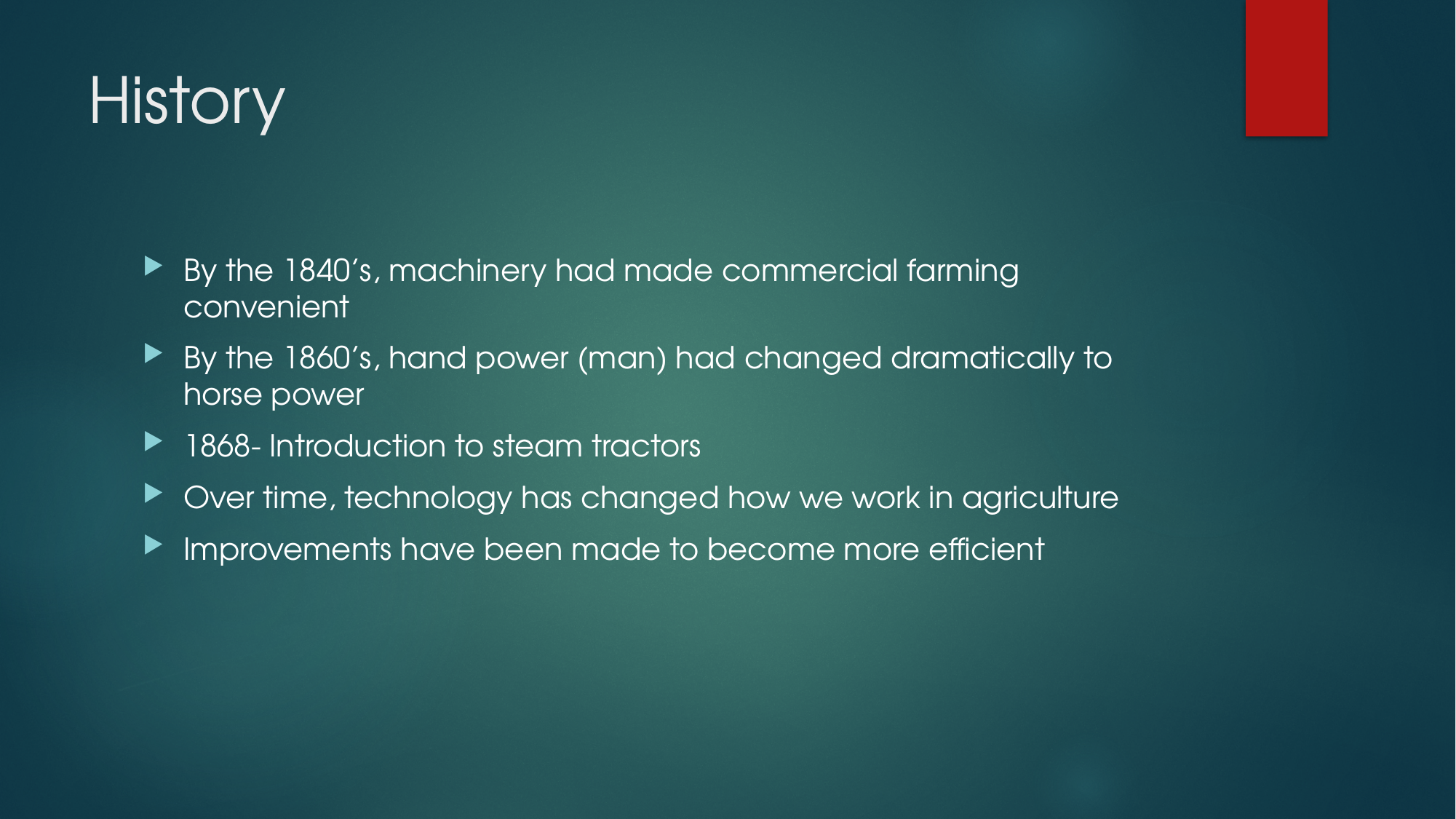

# History
By the 1840’s, machinery had made commercial farming convenient
By the 1860’s, hand power (man) had changed dramatically to horse power
1868- Introduction to steam tractors
Over time, technology has changed how we work in agriculture
Improvements have been made to become more efficient